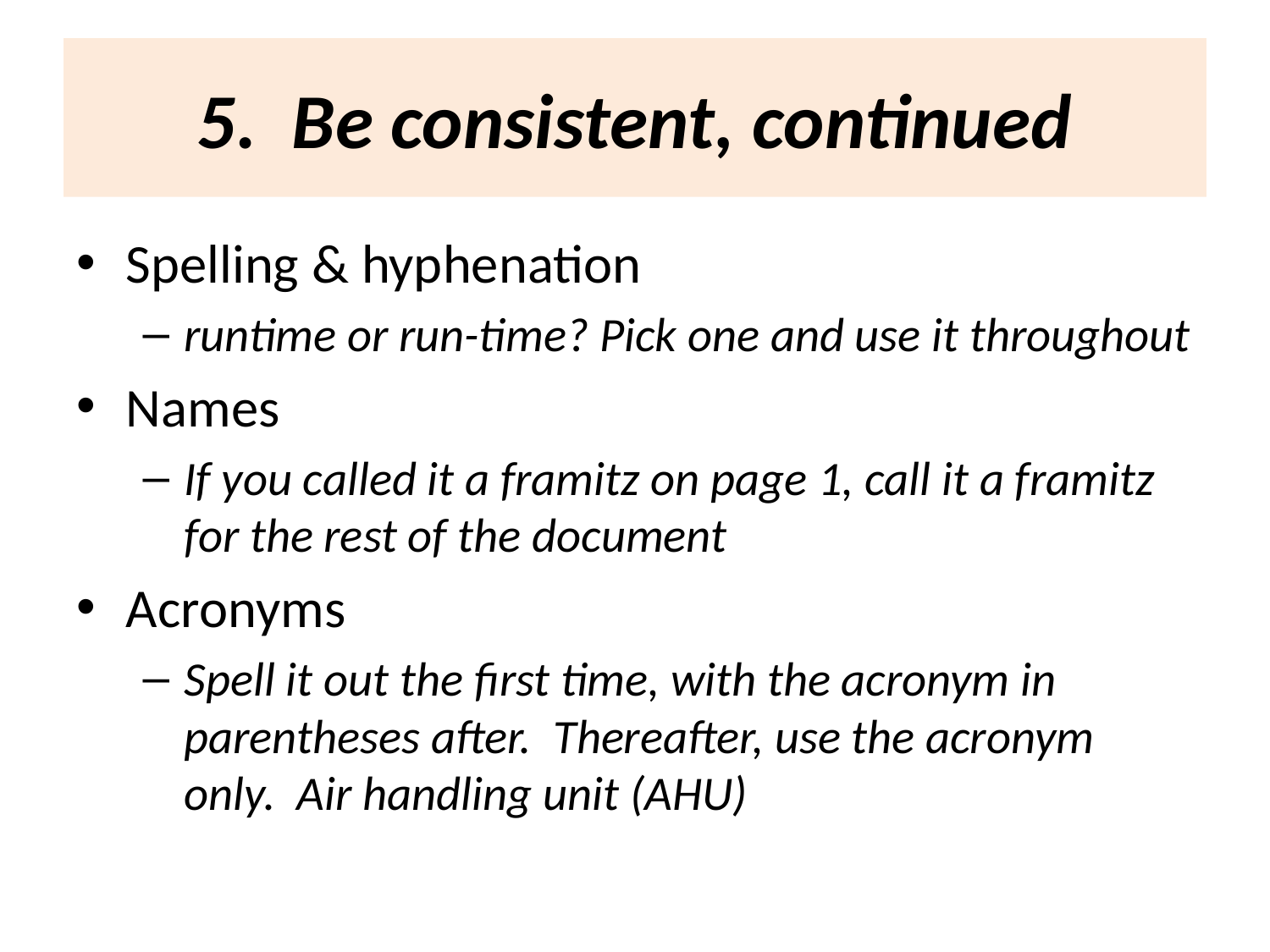

# 5.  Be consistent, continued
Spelling & hyphenation
runtime or run-time? Pick one and use it throughout
Names
If you called it a framitz on page 1, call it a framitz for the rest of the document
Acronyms
Spell it out the first time, with the acronym in parentheses after.  Thereafter, use the acronym only.  Air handling unit (AHU)